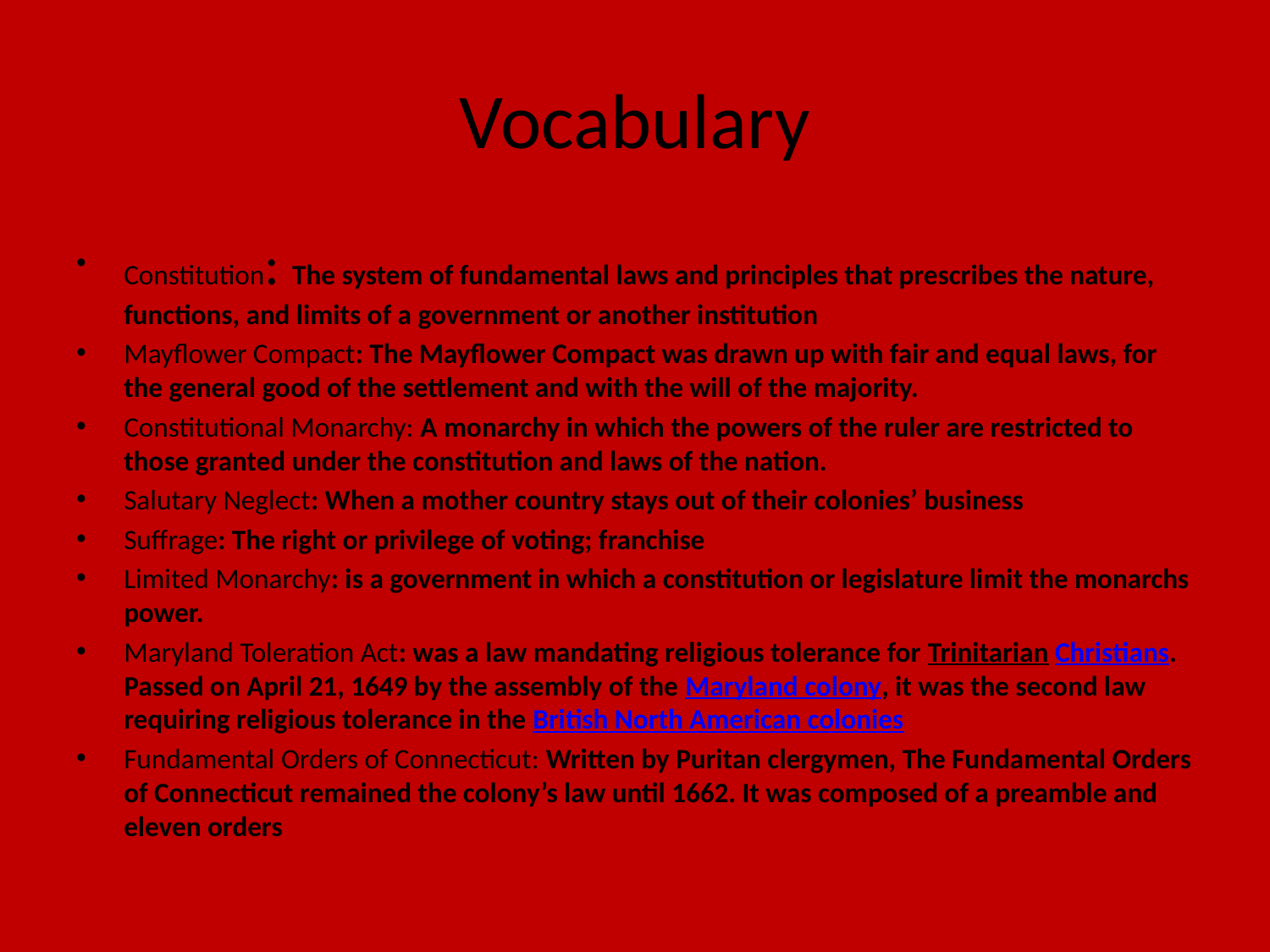

# Vocabulary
Constitution: The system of fundamental laws and principles that prescribes the nature, functions, and limits of a government or another institution
Mayflower Compact: The Mayflower Compact was drawn up with fair and equal laws, for the general good of the settlement and with the will of the majority.
Constitutional Monarchy: A monarchy in which the powers of the ruler are restricted to those granted under the constitution and laws of the nation.
Salutary Neglect: When a mother country stays out of their colonies’ business
Suffrage: The right or privilege of voting; franchise
Limited Monarchy: is a government in which a constitution or legislature limit the monarchs power.
Maryland Toleration Act: was a law mandating religious tolerance for Trinitarian Christians. Passed on April 21, 1649 by the assembly of the Maryland colony, it was the second law requiring religious tolerance in the British North American colonies
Fundamental Orders of Connecticut: Written by Puritan clergymen, The Fundamental Orders of Connecticut remained the colony’s law until 1662. It was composed of a preamble and eleven orders